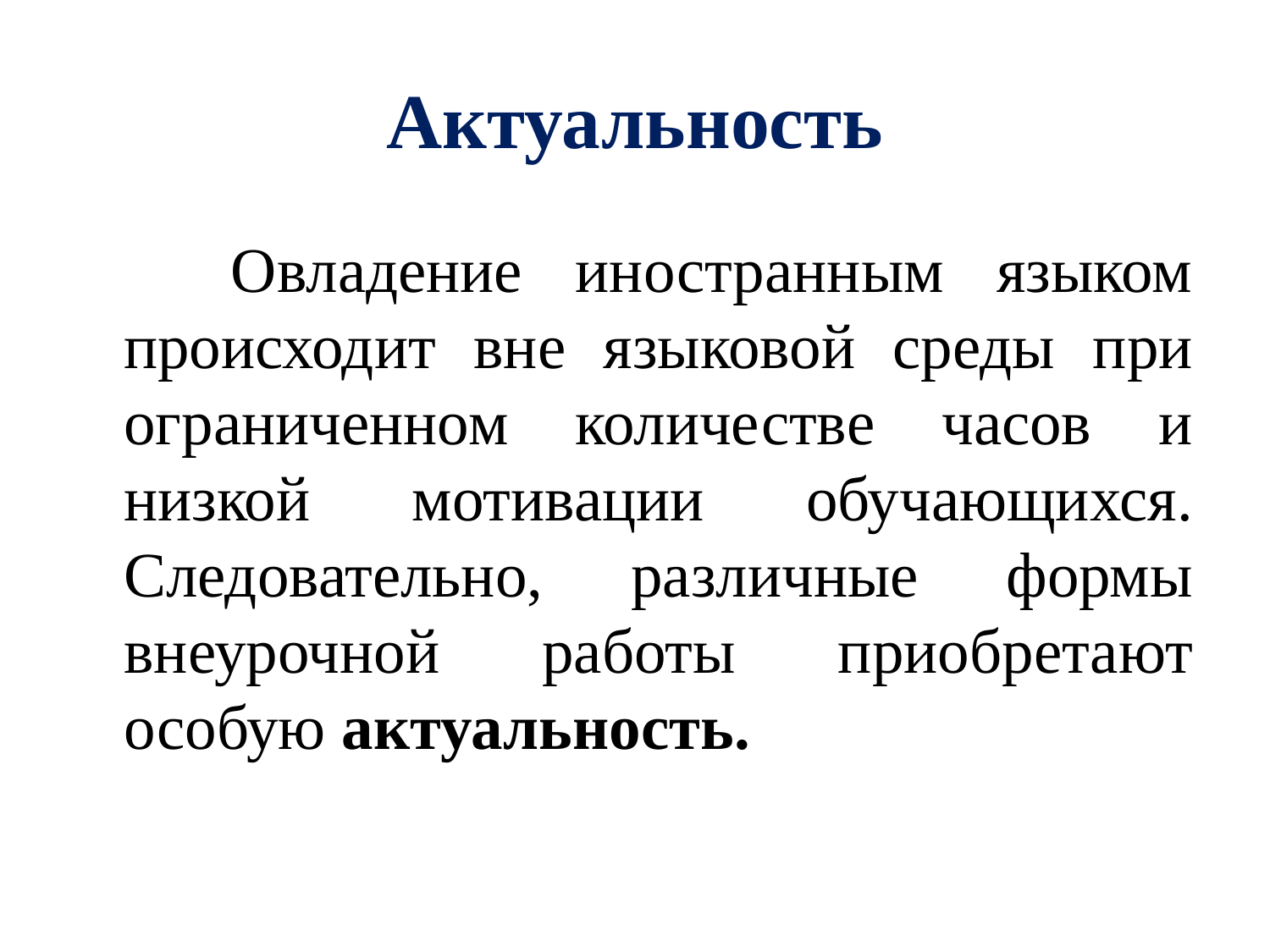

# Актуальность
   Овладение иностранным языком происходит вне языковой среды при ограниченном количестве часов и низкой мотивации обучающихся. Следовательно, различные формы внеурочной работы приобретают особую актуальность.